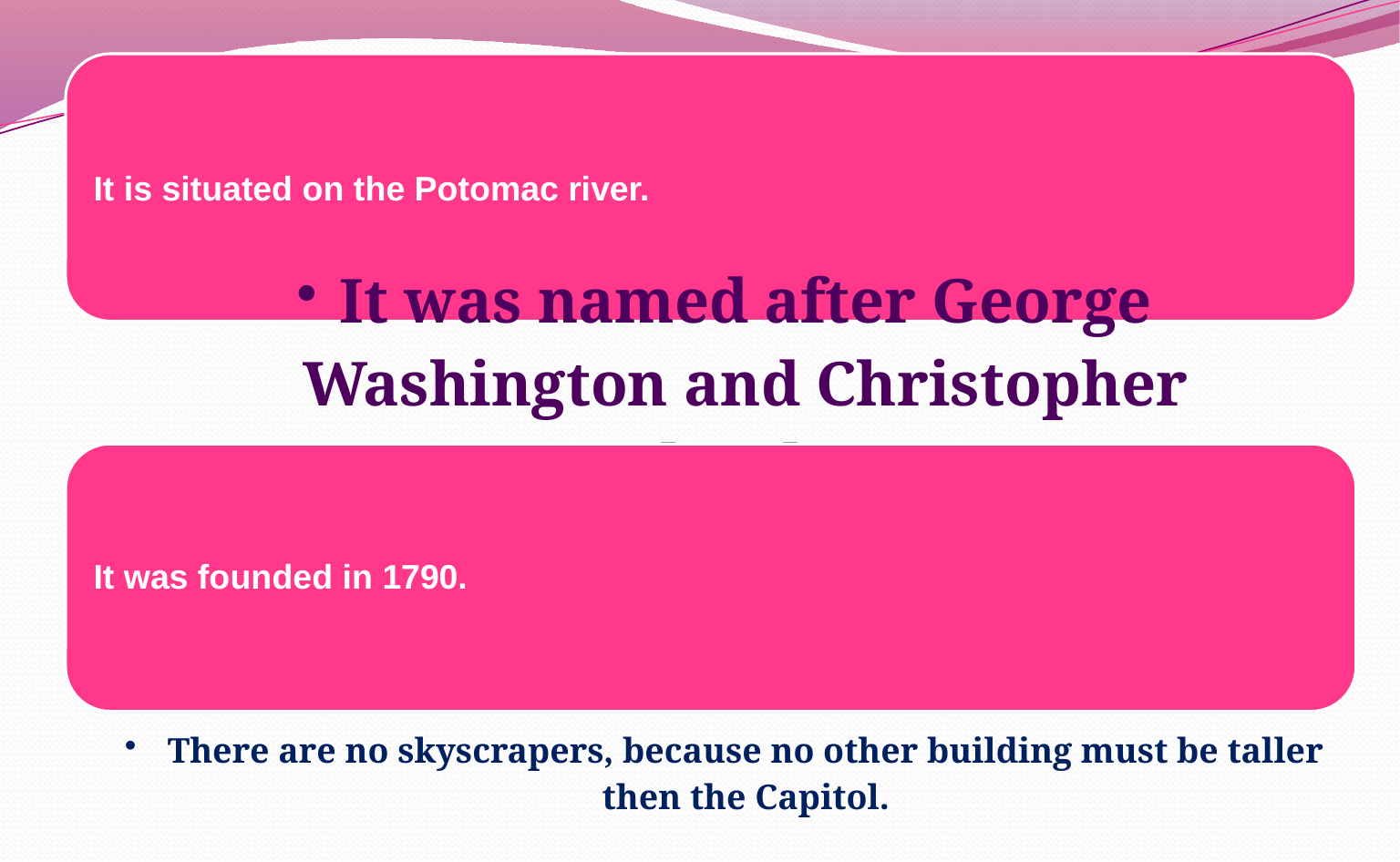

It is situated on the Potomac river.
It was named after George Washington and Christopher Columbus.
It was founded in 1790.
There are no skyscrapers, because no other building must be taller then the Capitol.